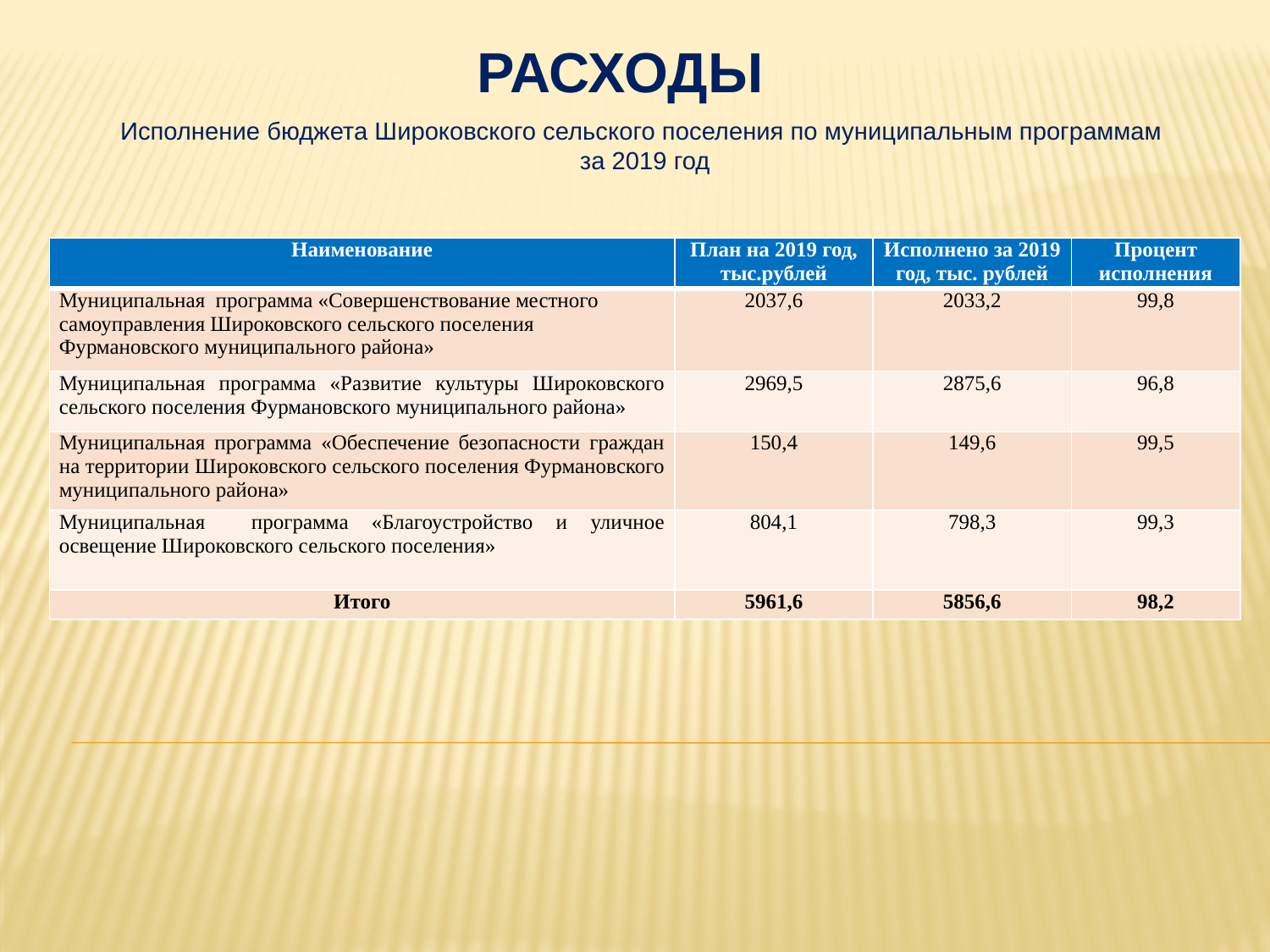

РАСХОДЫ
Исполнение бюджета Широковского сельского поселения по муниципальным программам
за 2019 год
| Наименование | План на 2019 год, тыс.рублей | Исполнено за 2019 год, тыс. рублей | Процент исполнения |
| --- | --- | --- | --- |
| Муниципальная программа «Совершенствование местного самоуправления Широковского сельского поселения Фурмановского муниципального района» | 2037,6 | 2033,2 | 99,8 |
| Муниципальная программа «Развитие культуры Широковского сельского поселения Фурмановского муниципального района» | 2969,5 | 2875,6 | 96,8 |
| Муниципальная программа «Обеспечение безопасности граждан на территории Широковского сельского поселения Фурмановского муниципального района» | 150,4 | 149,6 | 99,5 |
| Муниципальная программа «Благоустройство и уличное освещение Широковского сельского поселения» | 804,1 | 798,3 | 99,3 |
| Итого | 5961,6 | 5856,6 | 98,2 |